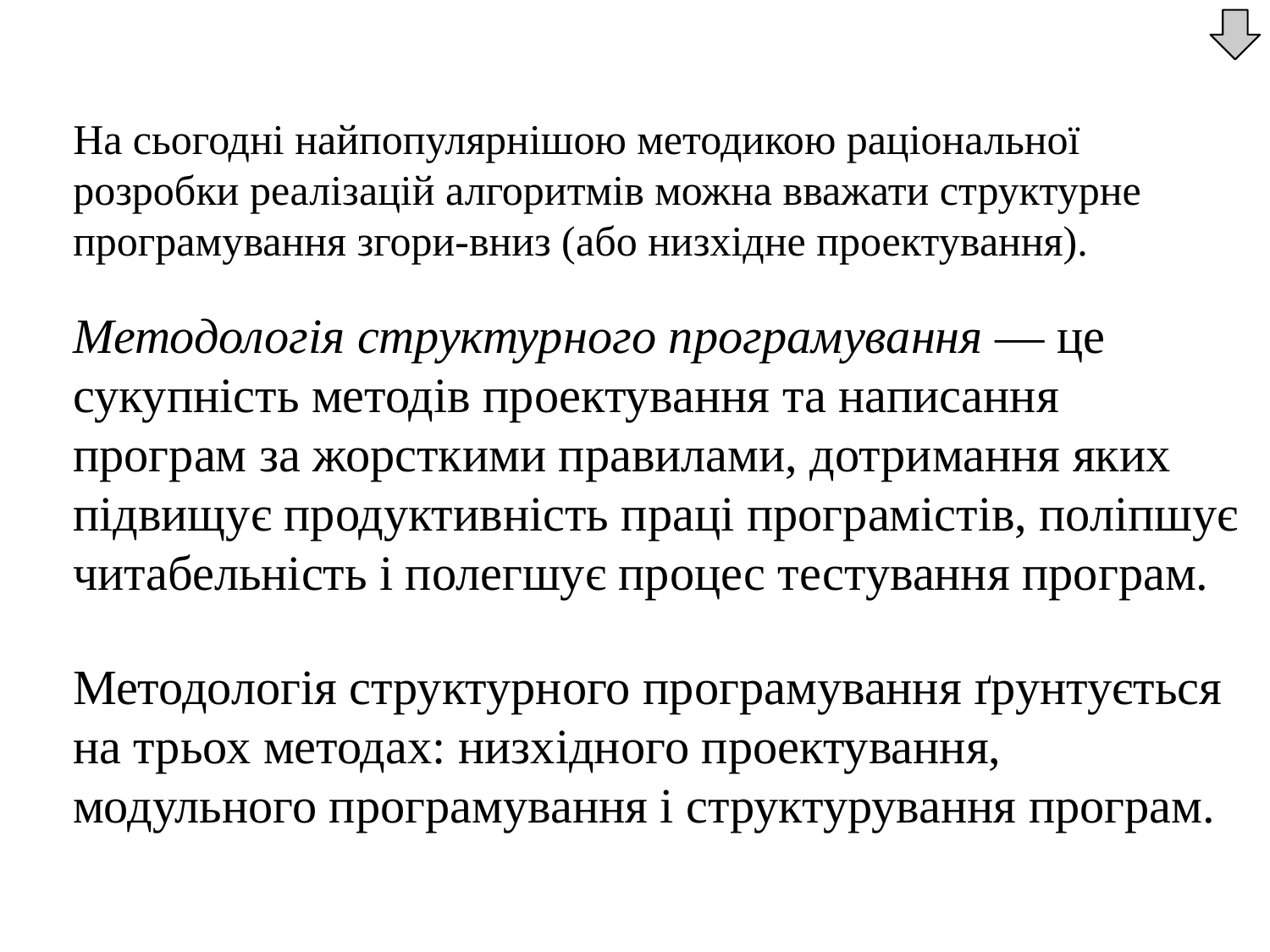

На сьогодні найпопулярнішою методикою раціональної розробки реалізацій алгоритмів можна вважати структурне програмування згори-вниз (або низхідне проектування).

	Методологія структурного програмування — це сукупність методів проектування та написання програм за жорсткими правилами, дотримання яких підвищує продуктивність праці програмістів, поліпшує читабельність і полегшує процес тестування програм.

	Методологія структурного програмування ґрунтується на трьох методах: низхідного проектування, модульного програмування і структурування програм.